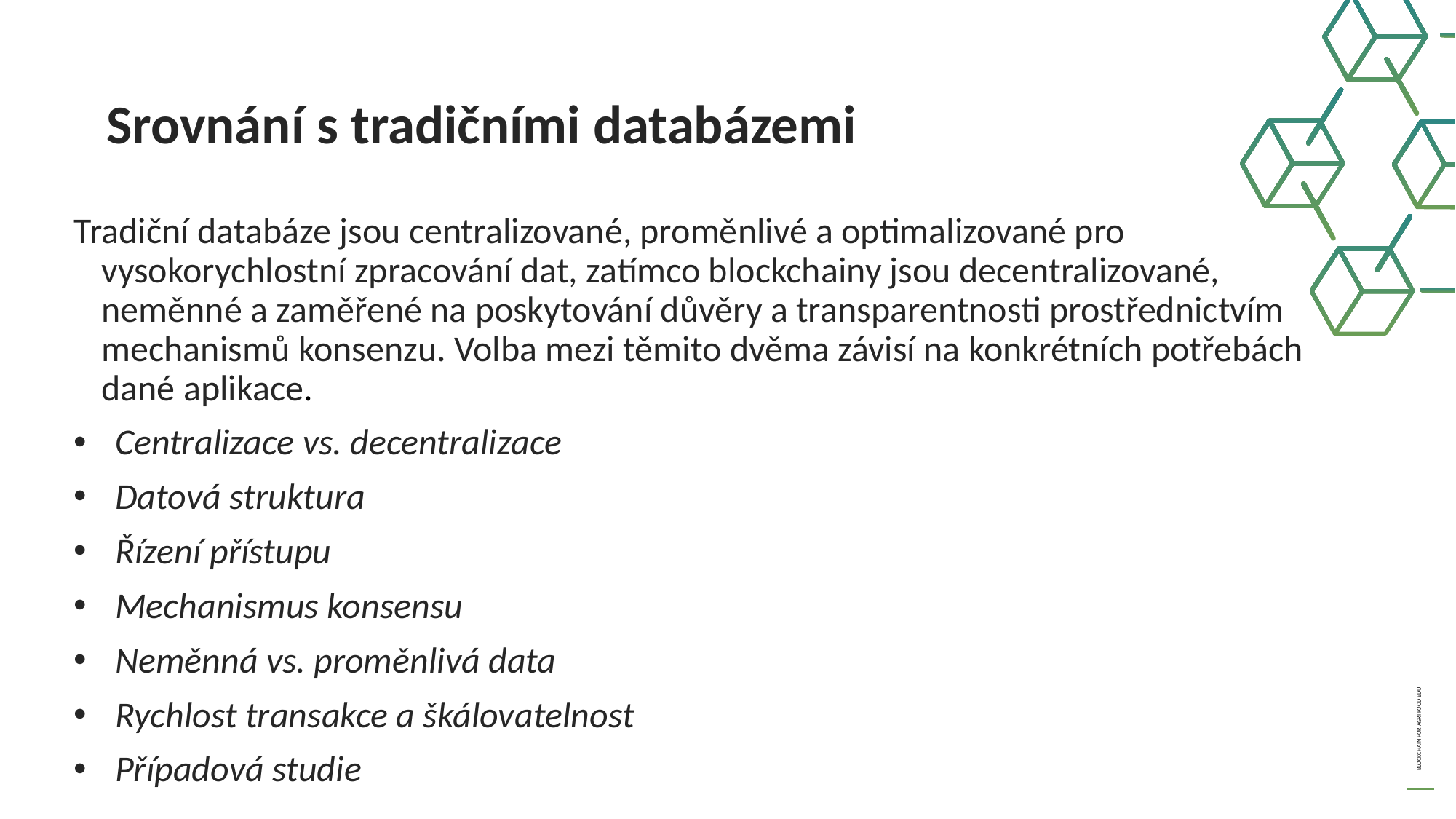

Srovnání s tradičními databázemi
Tradiční databáze jsou centralizované, proměnlivé a optimalizované pro vysokorychlostní zpracování dat, zatímco blockchainy jsou decentralizované, neměnné a zaměřené na poskytování důvěry a transparentnosti prostřednictvím mechanismů konsenzu. Volba mezi těmito dvěma závisí na konkrétních potřebách dané aplikace.
Centralizace vs. decentralizace
Datová struktura
Řízení přístupu
Mechanismus konsensu
Neměnná vs. proměnlivá data
Rychlost transakce a škálovatelnost
Případová studie